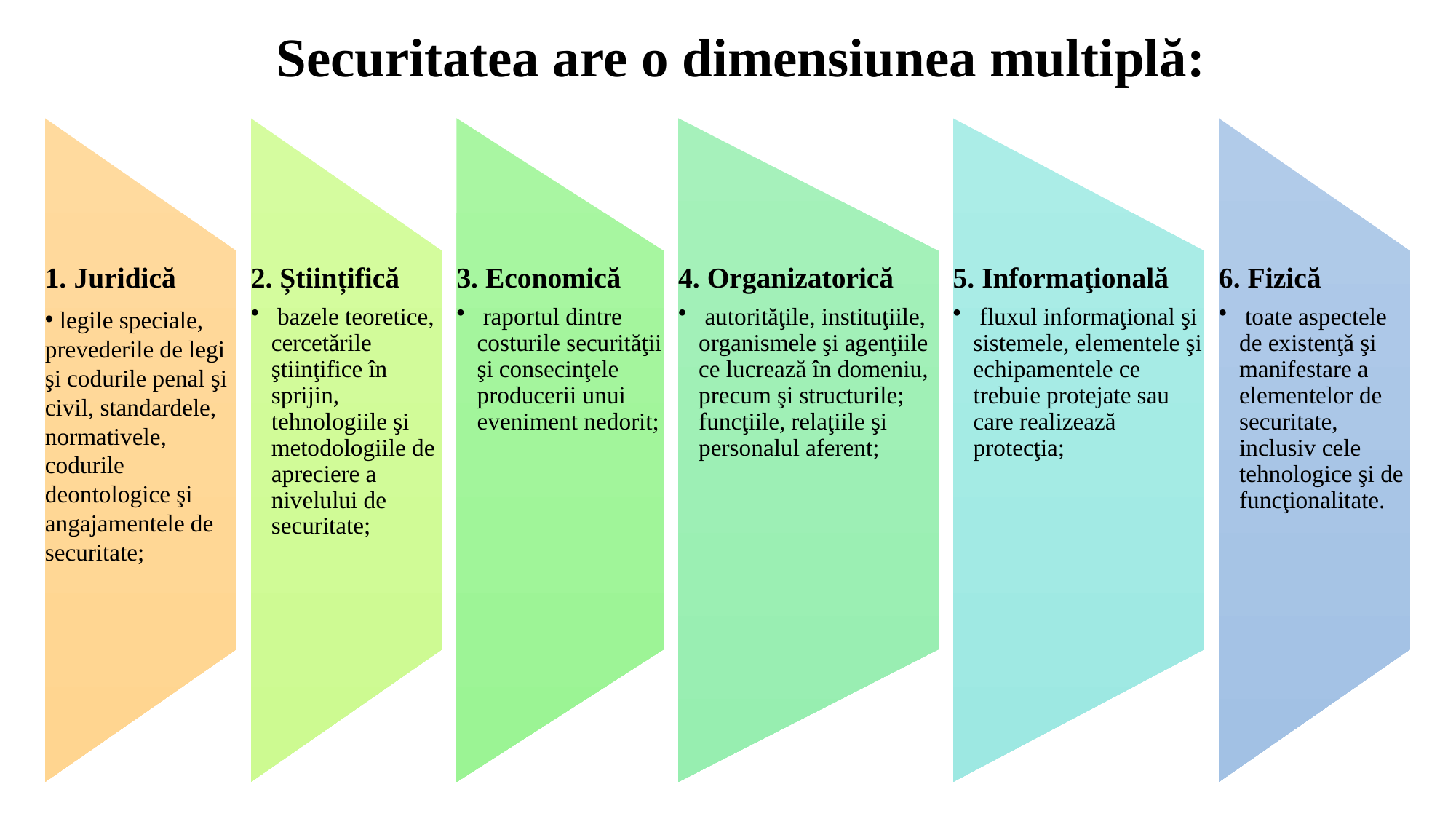

Securitatea are o dimensiunea multiplă:
1. Juridică
 legile speciale, prevederile de legi şi codurile penal şi civil, standardele, normativele, codurile deontologice şi angajamentele de securitate;
2. Științifică
 bazele teoretice, cercetările ştiinţifice în sprijin, tehnologiile şi metodologiile de apreciere a nivelului de securitate;
3. Economică
 raportul dintre costurile securităţii şi consecinţele producerii unui eveniment nedorit;
4. Organizatorică
 autorităţile, instituţiile, organismele şi agenţiile ce lucrează în domeniu, precum şi structurile; funcţiile, relaţiile şi personalul aferent;
5. Informaţională
 fluxul informaţional şi sistemele, elementele şi echipamentele ce trebuie protejate sau care realizează protecţia;
6. Fizică
 toate aspectele de existenţă şi manifestare a elementelor de securitate, inclusiv cele tehnologice şi de funcţionalitate.